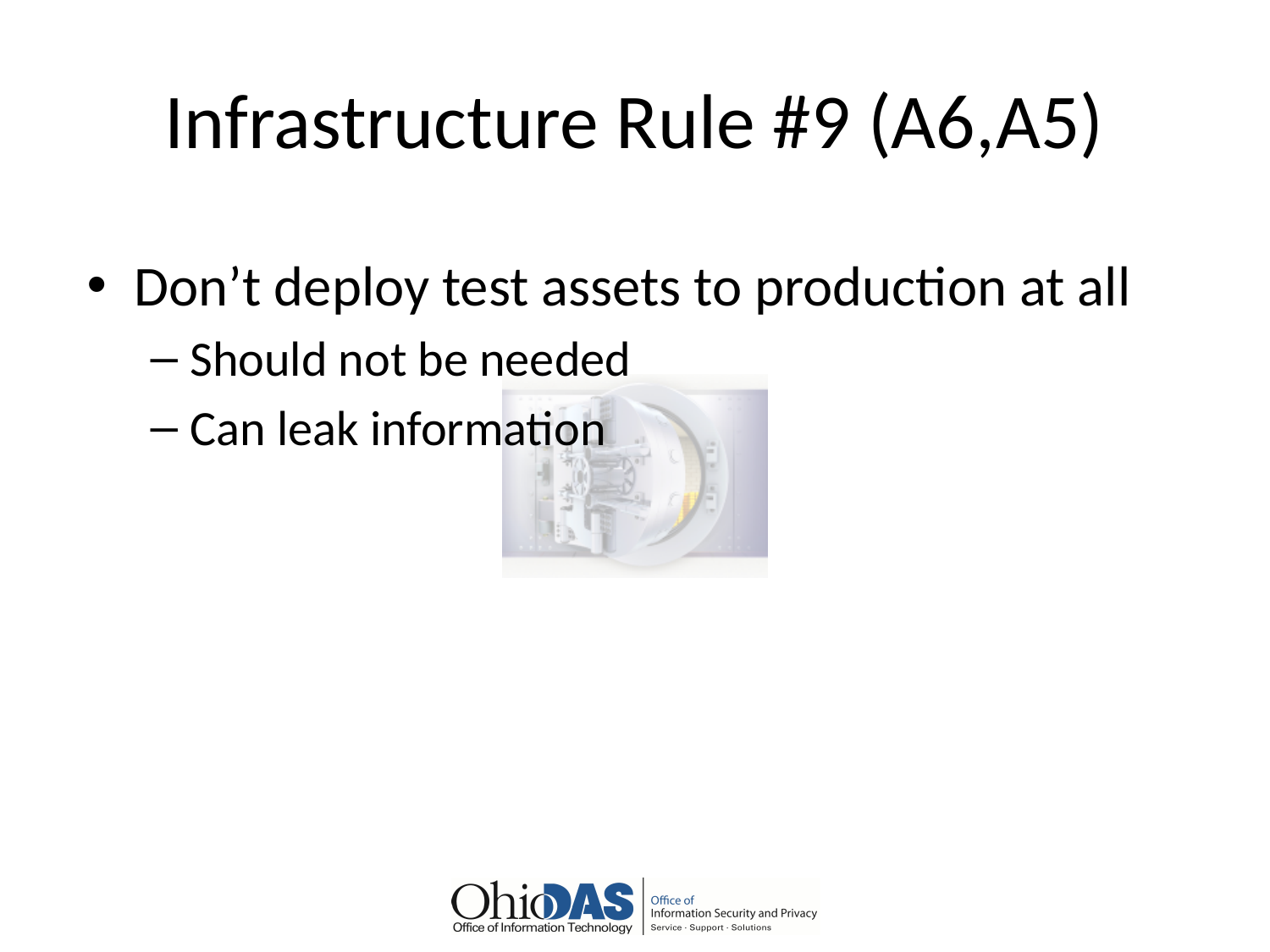

# Infrastructure Rule #9 (A6,A5)
Don’t deploy test assets to production at all
Should not be needed
Can leak information